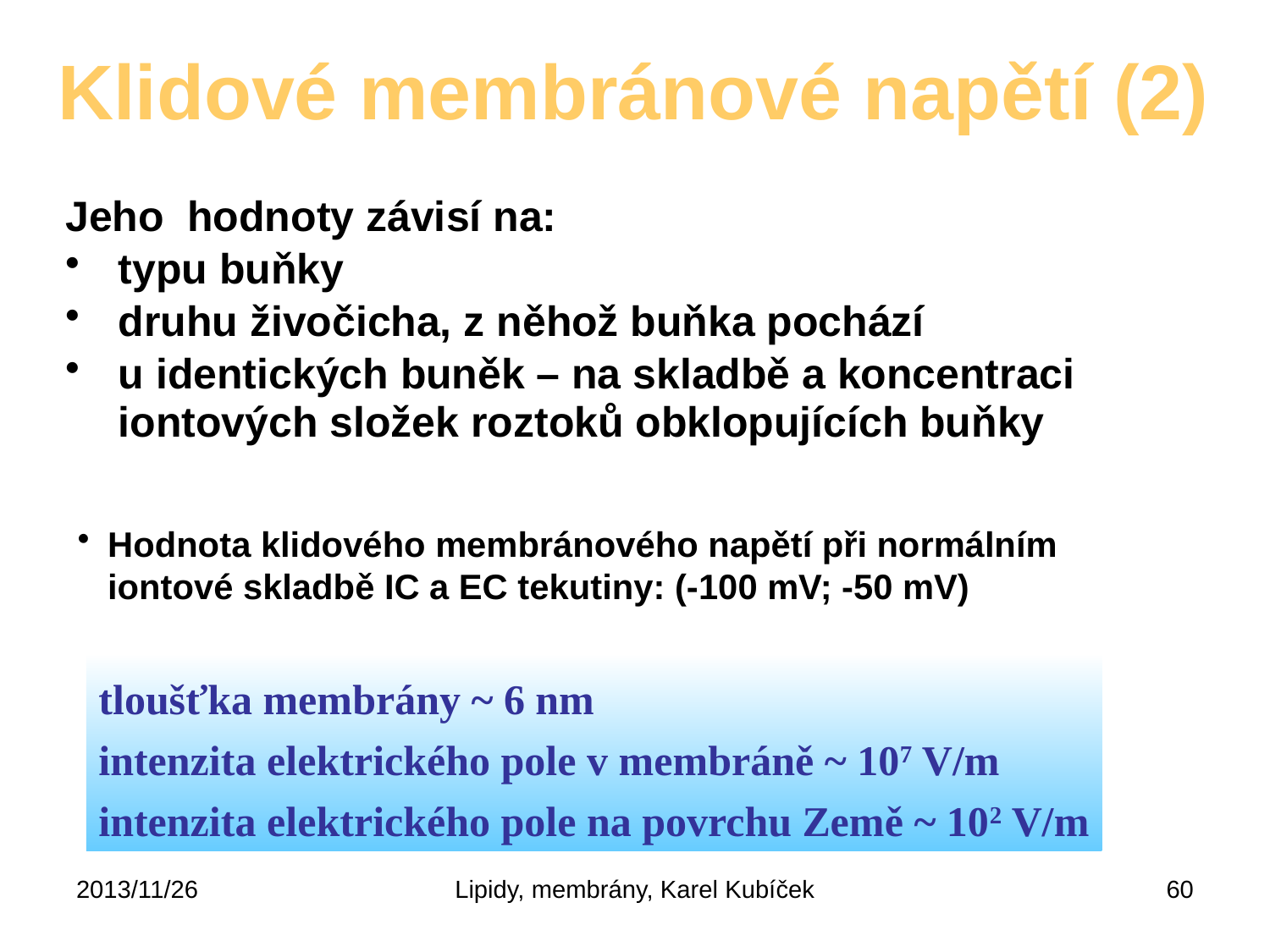

Klidové membránové napětí (2)
Jeho  hodnoty závisí na:
typu buňky
druhu živočicha, z něhož buňka pochází
u identických buněk – na skladbě a koncentraci iontových složek roztoků obklopujících buňky
Hodnota klidového membránového napětí při normálním iontové skladbě IC a EC tekutiny: (-100 mV; -50 mV)
tloušťka membrány ~ 6 nm
intenzita elektrického pole v membráně ~ 107 V/m
intenzita elektrického pole na povrchu Země ~ 102 V/m
2013/11/26
Lipidy, membrány, Karel Kubíček
60